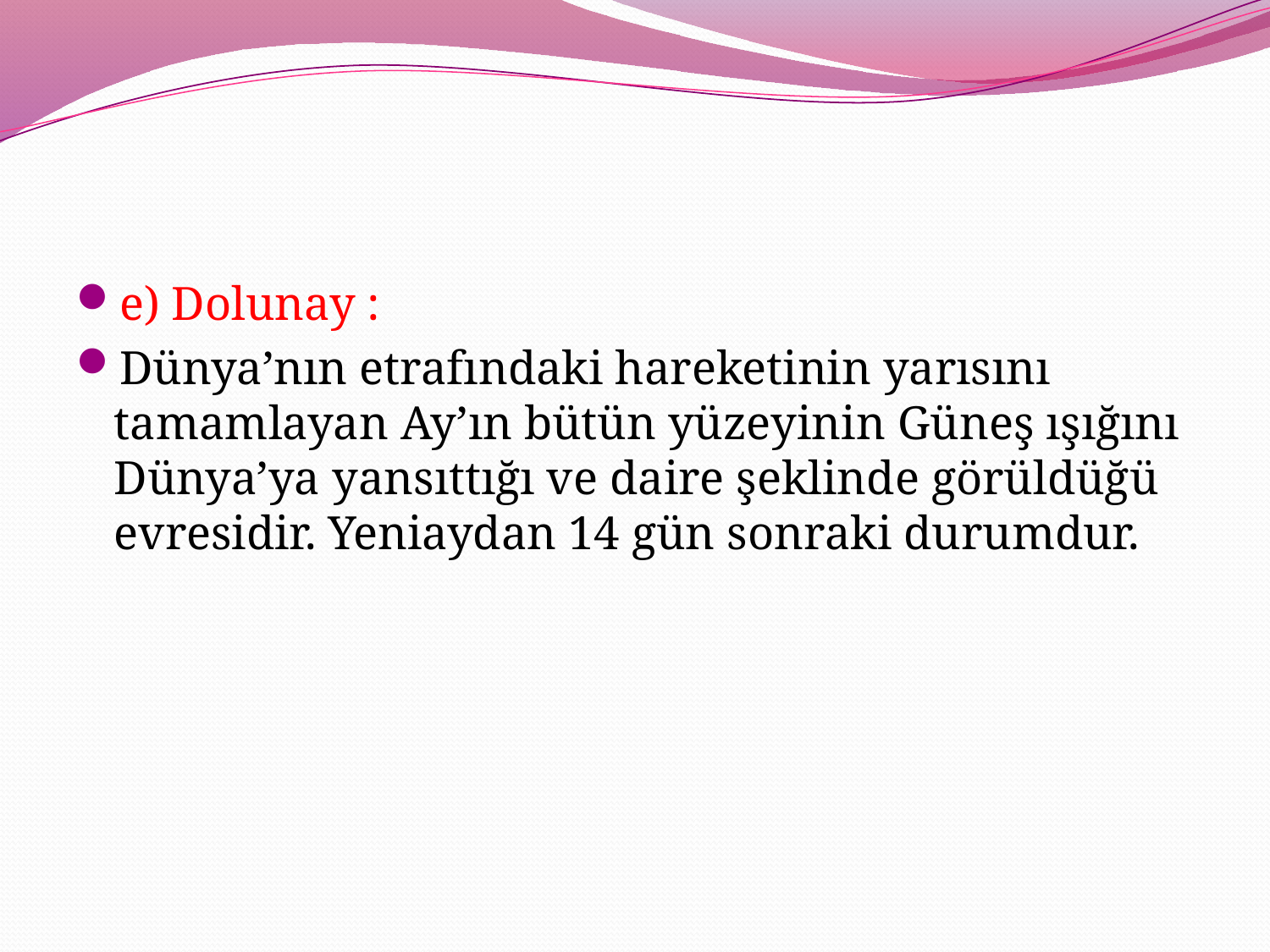

e) Dolunay :
Dünya’nın etrafındaki hareketinin yarısını tamamlayan Ay’ın bütün yüzeyinin Güneş ışığını Dünya’ya yansıttığı ve daire şeklinde görüldüğü evresidir. Yeniaydan 14 gün sonraki durumdur.